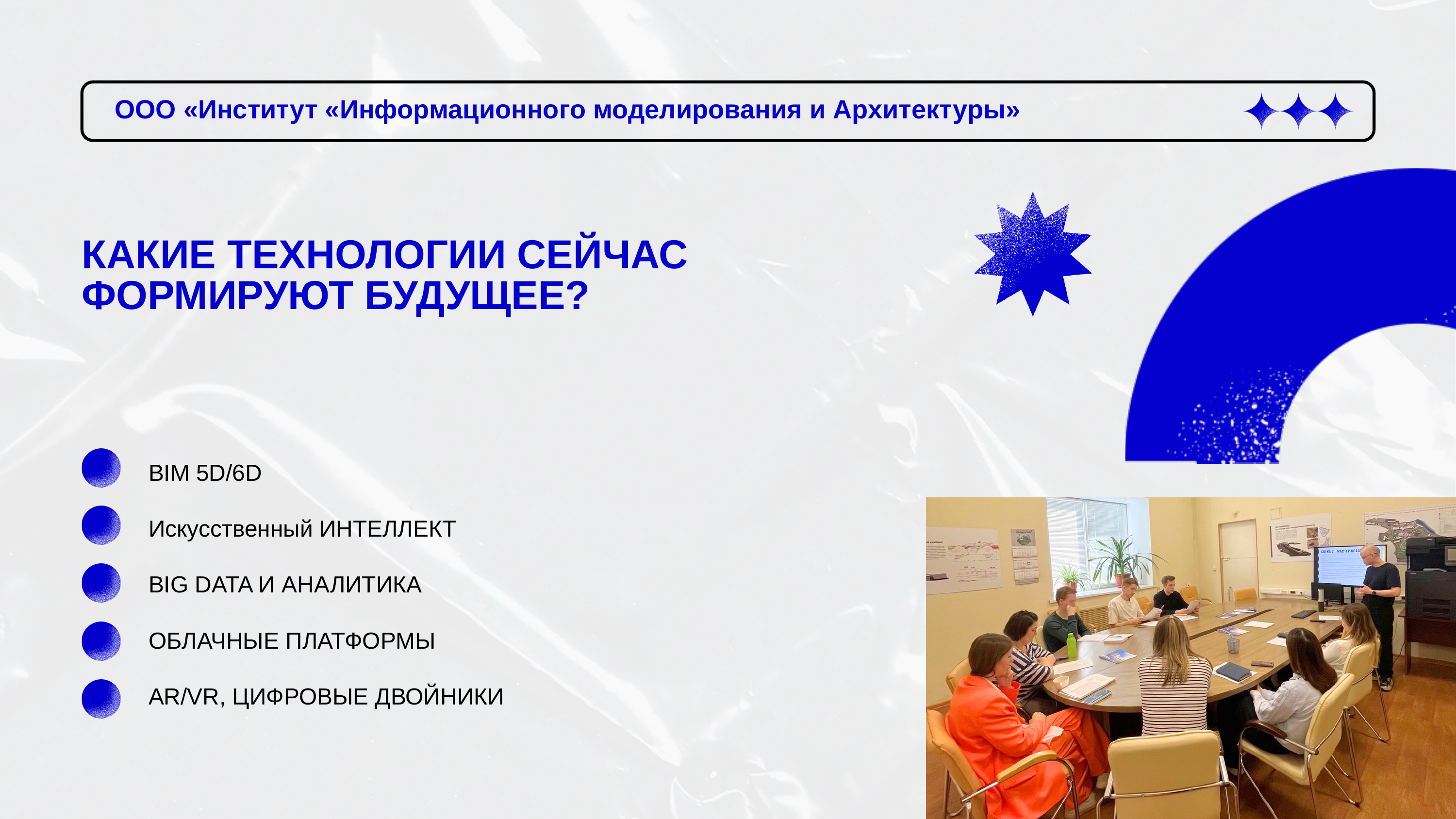

ООО «Институт «Информационного моделирования и Архитектуры»

КАКИЕ ТЕХНОЛОГИИ СЕЙЧАС ФОРМИРУЮТ БУДУЩЕЕ?
BIM 5D/6D
Искусственный ИНТЕЛЛЕКТ
BIG DATA И АНАЛИТИКА
ОБЛАЧНЫЕ ПЛАТФОРМЫ
AR/VR, ЦИФРОВЫЕ ДВОЙНИКИ